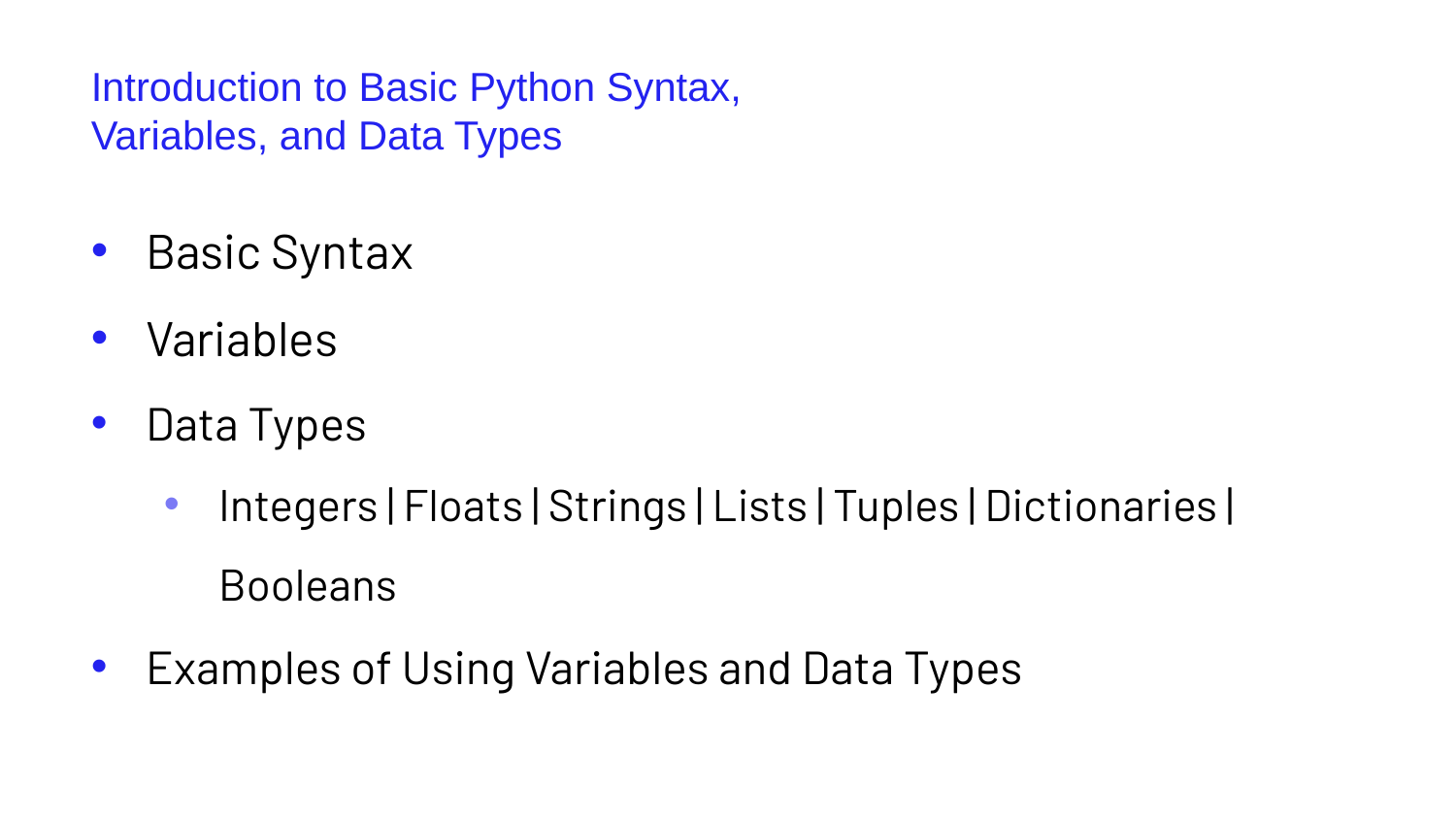

Introduction to Basic Python Syntax,
Variables, and Data Types
Basic Syntax
Variables
Data Types
Integers | Floats | Strings | Lists | Tuples | Dictionaries | Booleans
Examples of Using Variables and Data Types